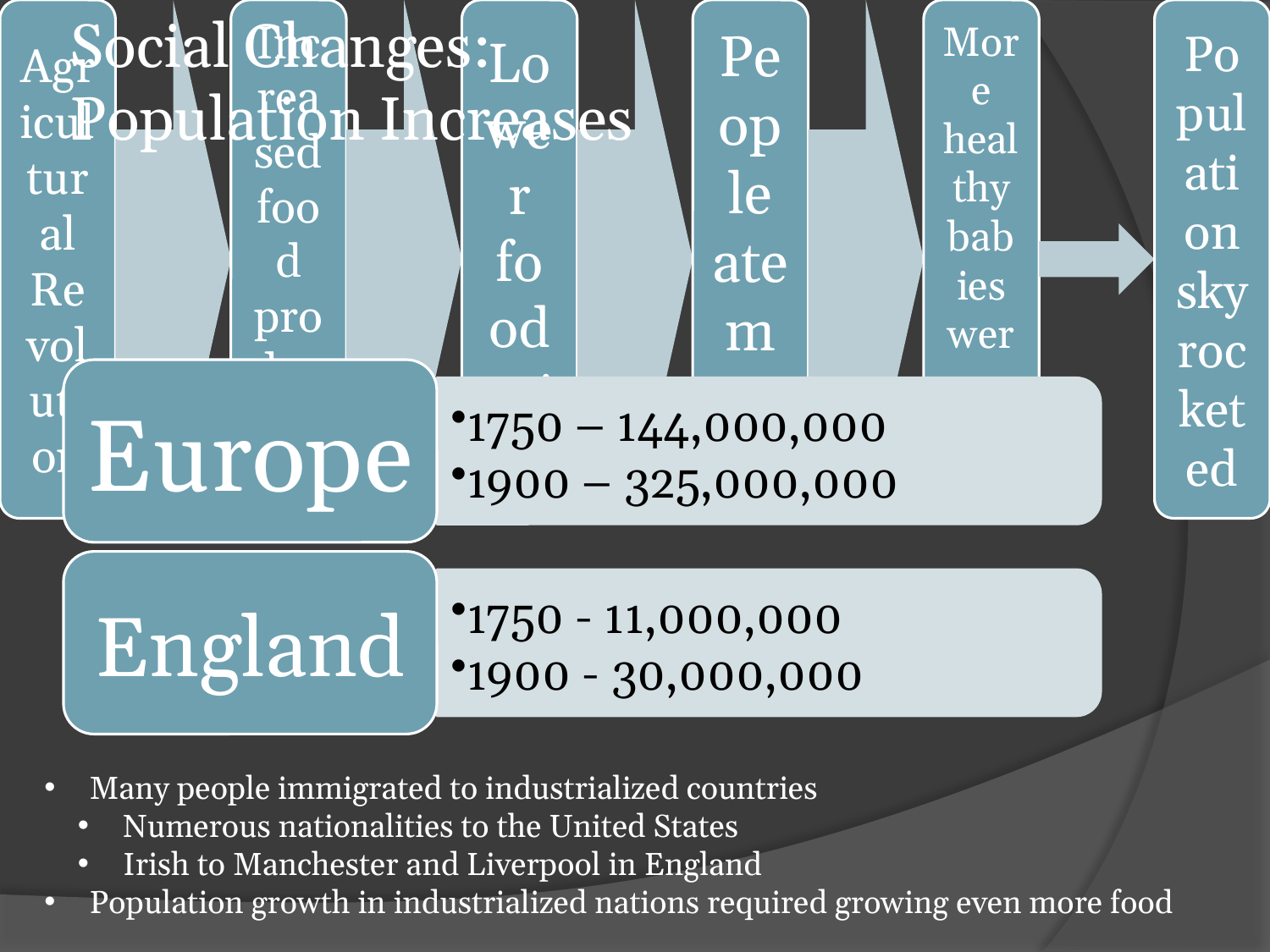

More healthy babies were born
Population skyrocketed
# Social Changes: Population Increases
Europe
1750 – 144,000,000
England
1750 - 11,000,000
1900 - 30,000,000
  Many people immigrated to industrialized countries
  Numerous nationalities to the United States
  Irish to Manchester and Liverpool in England
  Population growth in industrialized nations required growing even more food